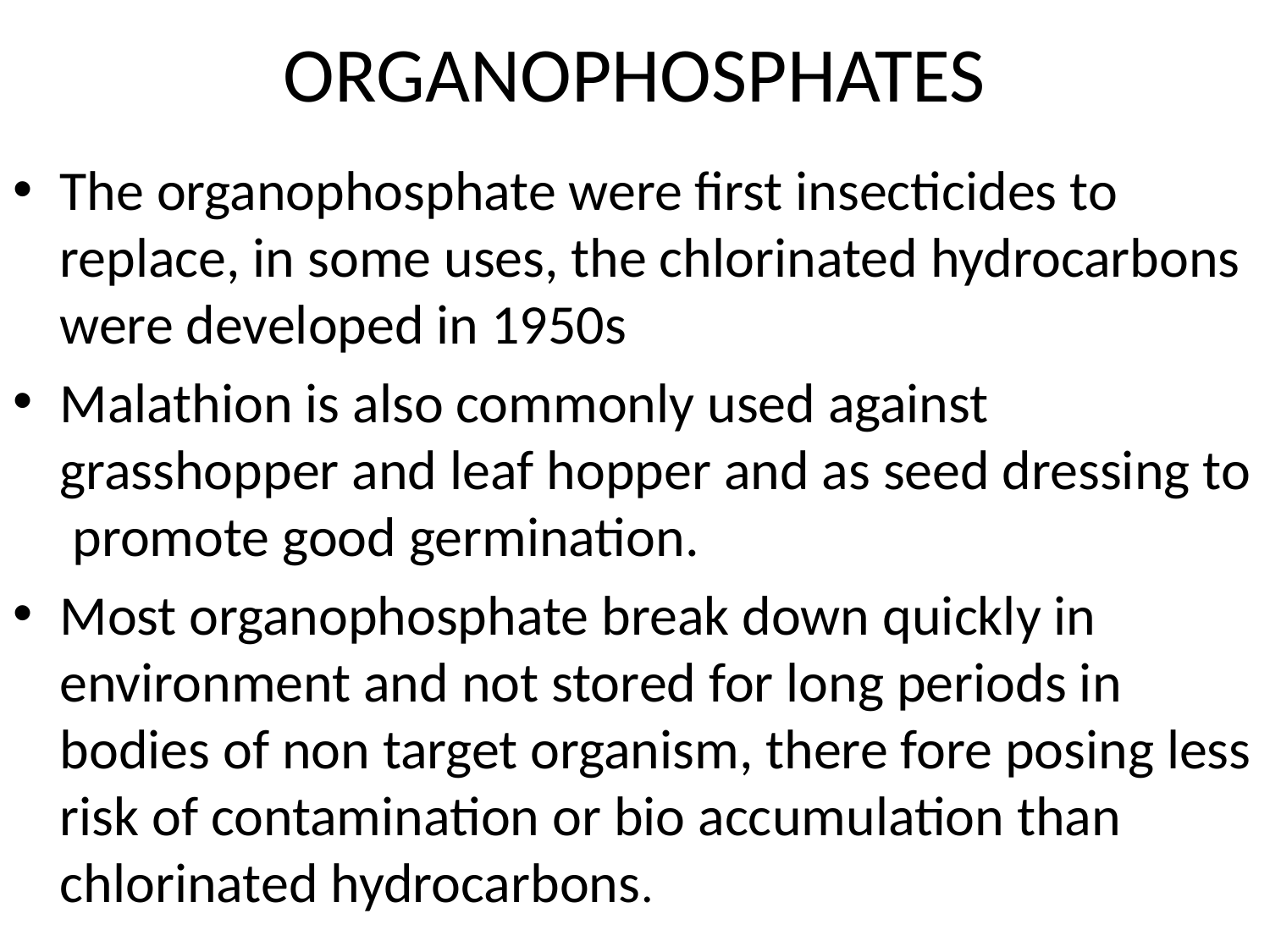

# ORGANOPHOSPHATES
The organophosphate were first insecticides to replace, in some uses, the chlorinated hydrocarbons were developed in 1950s
Malathion is also commonly used against grasshopper and leaf hopper and as seed dressing to  promote good germination.
Most organophosphate break down quickly in environment and not stored for long periods in bodies of non target organism, there fore posing less risk of contamination or bio accumulation than chlorinated hydrocarbons.